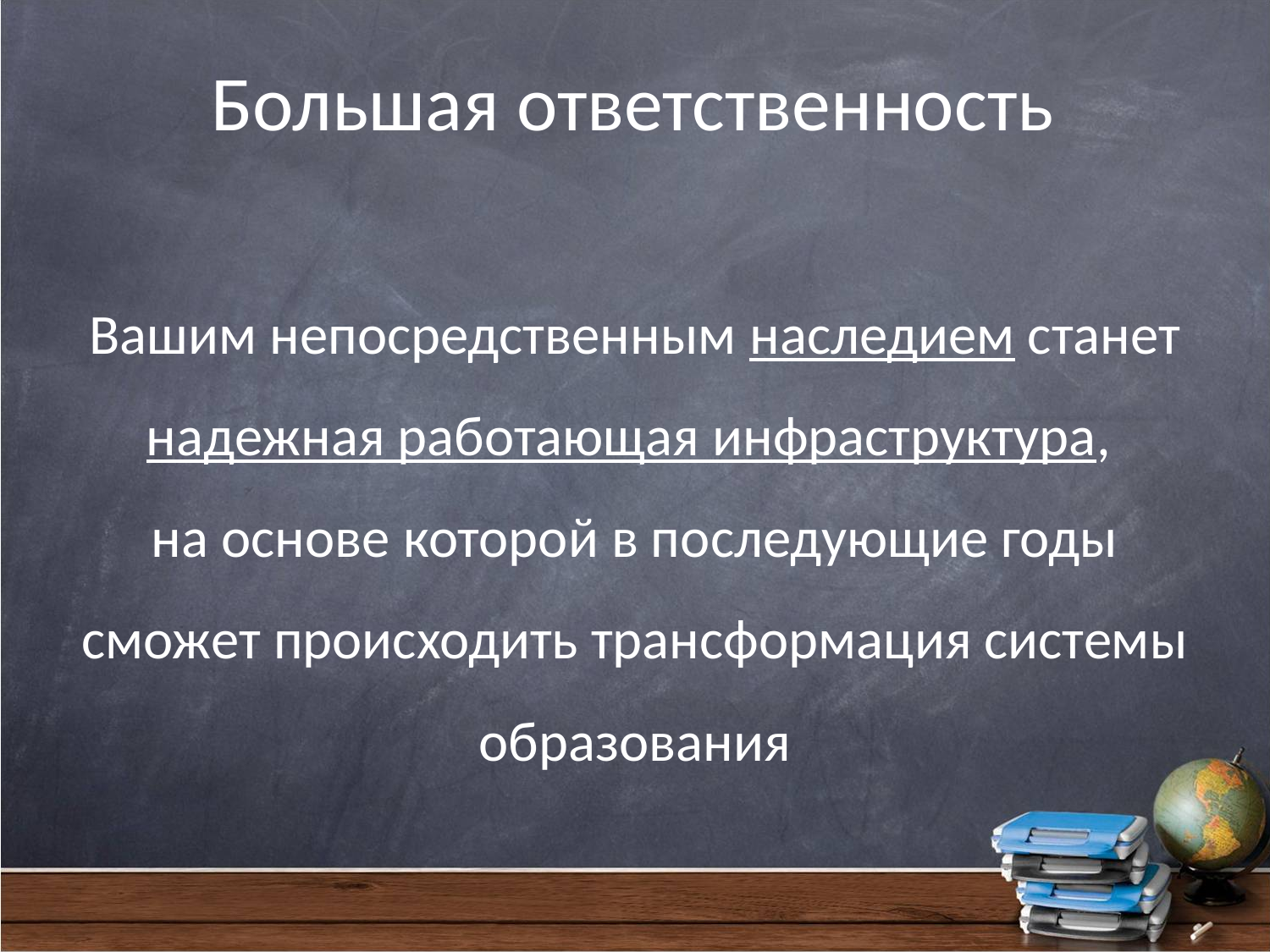

# Большая ответственность

Вашим непосредственным наследием станет надежная работающая инфраструктура,
на основе которой в последующие годы сможет происходить трансформация системы образования